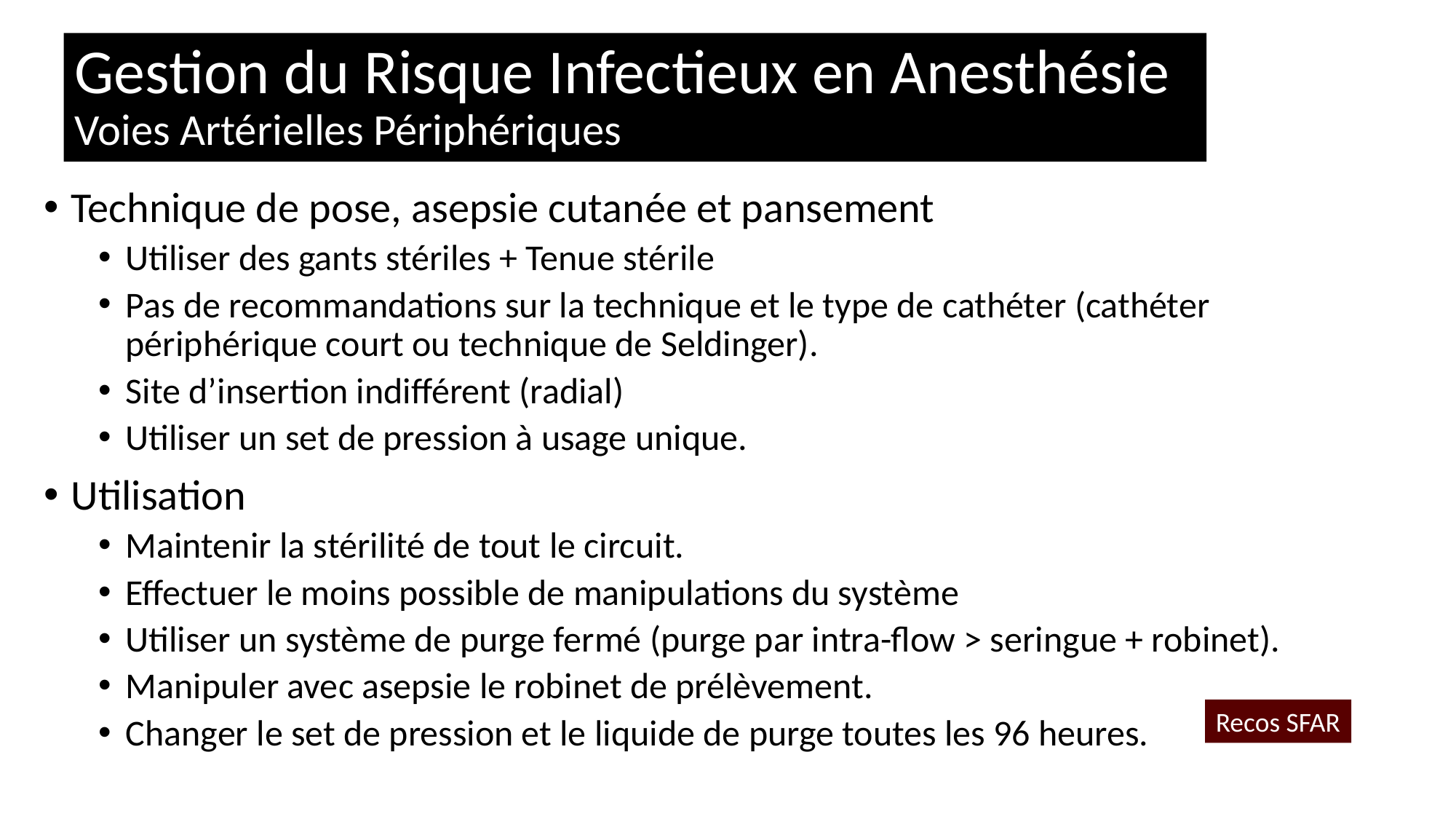

# Gestion du Risque Infectieux en Anesthésie Voies Artérielles Périphériques
Technique de pose, asepsie cutanée et pansement
Utiliser des gants stériles + Tenue stérile
Pas de recommandations sur la technique et le type de cathéter (cathéter périphérique court ou technique de Seldinger).
Site d’insertion indifférent (radial)
Utiliser un set de pression à usage unique.
Utilisation
Maintenir la stérilité de tout le circuit.
Effectuer le moins possible de manipulations du système
Utiliser un système de purge fermé (purge par intra-flow > seringue + robinet).
Manipuler avec asepsie le robinet de prélèvement.
Changer le set de pression et le liquide de purge toutes les 96 heures.
Recos SFAR